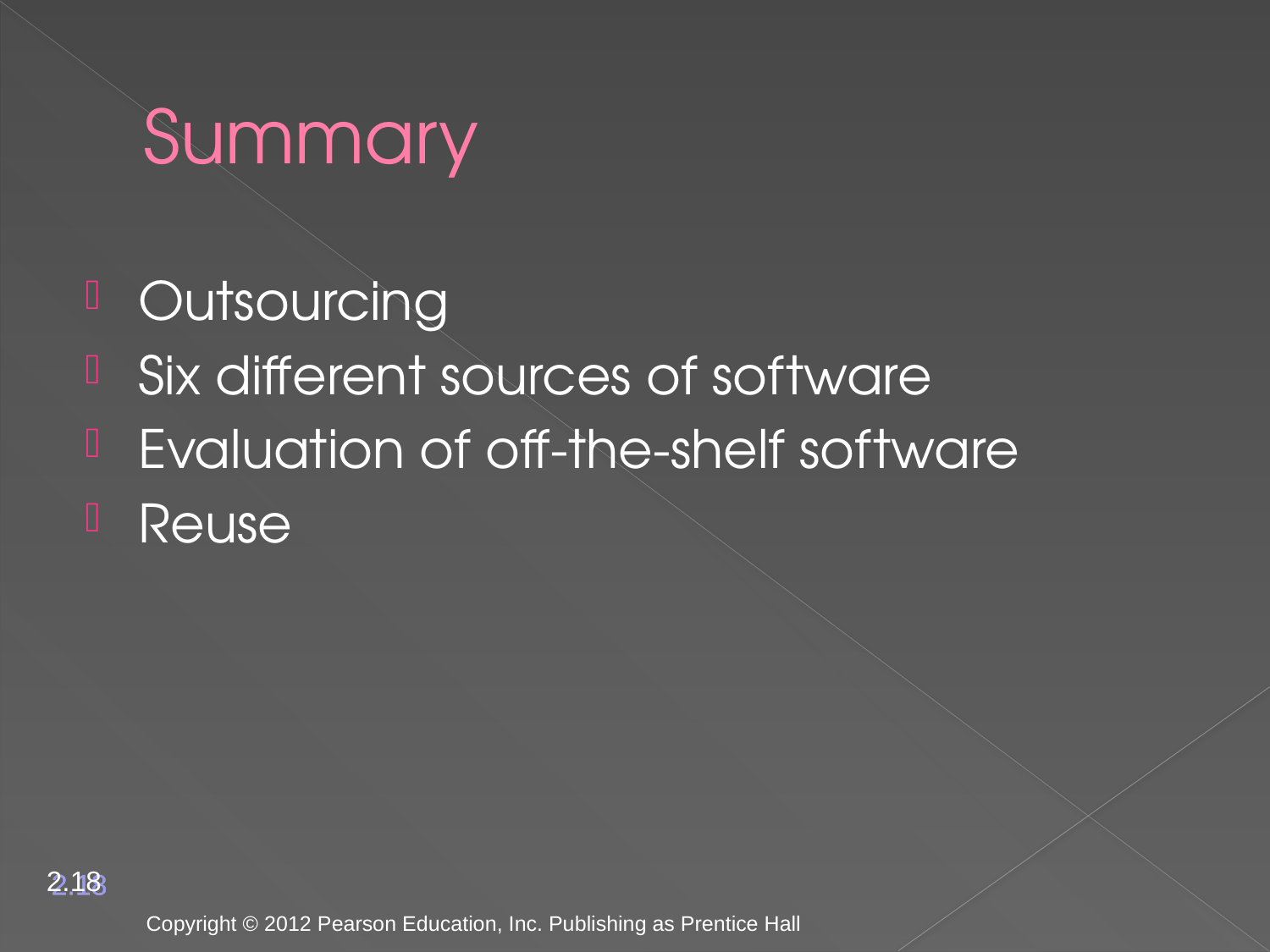

Outsourcing
Six different sources of software
Evaluation of off-the-shelf software
Reuse
Summary
2.18
Copyright © 2012 Pearson Education, Inc. Publishing as Prentice Hall